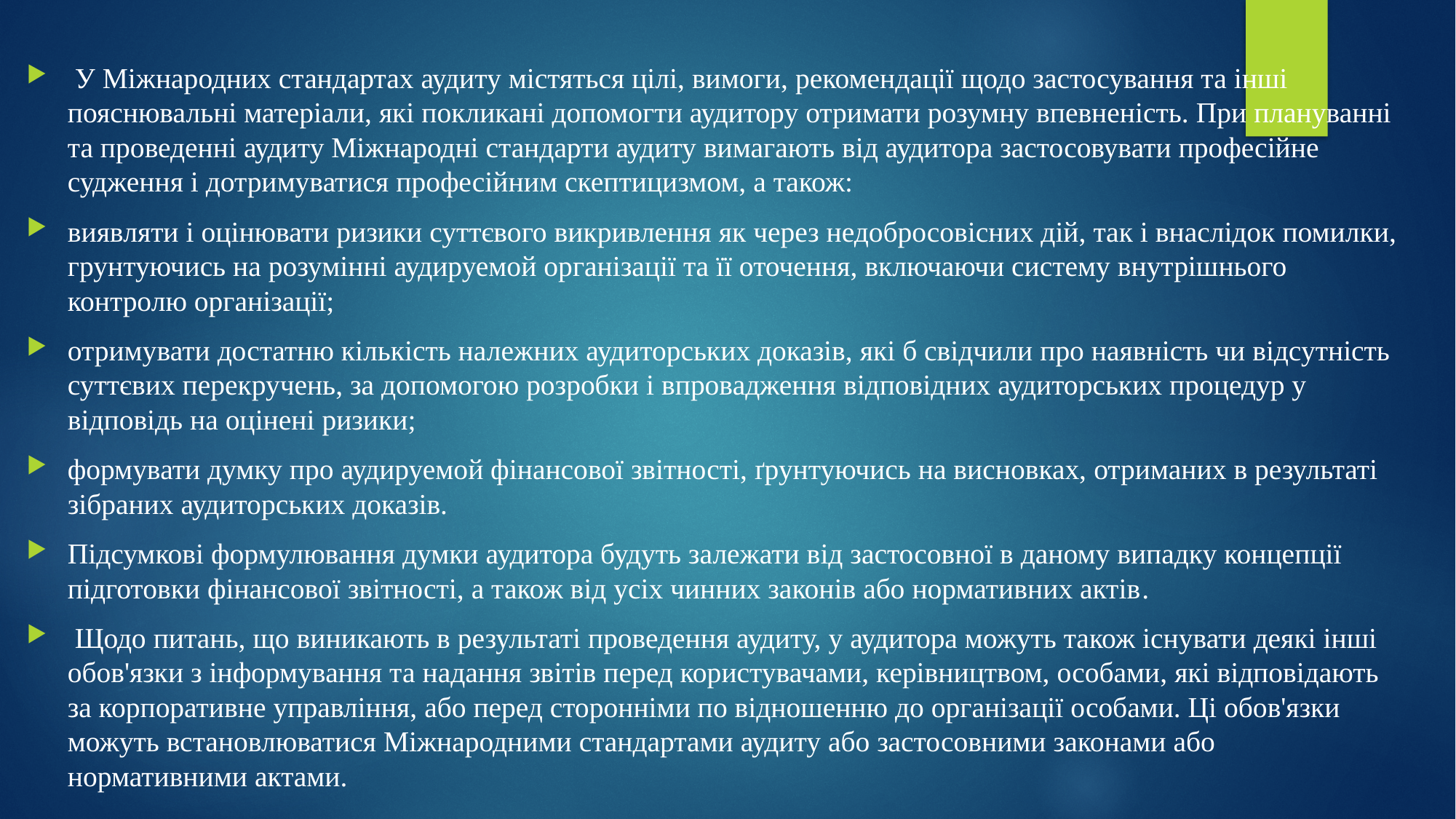

#
 У Міжнародних стандартах аудиту містяться цілі, вимоги, рекомендації щодо застосування та інші пояснювальні матеріали, які покликані допомогти аудитору отримати розумну впевненість. При плануванні та проведенні аудиту Міжнародні стандарти аудиту вимагають від аудитора застосовувати професійне судження і дотримуватися професійним скептицизмом, а також:
виявляти і оцінювати ризики суттєвого викривлення як через недобросовісних дій, так і внаслідок помилки, грунтуючись на розумінні аудируемой організації та її оточення, включаючи систему внутрішнього контролю організації;
отримувати достатню кількість належних аудиторських доказів, які б свідчили про наявність чи відсутність суттєвих перекручень, за допомогою розробки і впровадження відповідних аудиторських процедур у відповідь на оцінені ризики;
формувати думку про аудируемой фінансової звітності, ґрунтуючись на висновках, отриманих в результаті зібраних аудиторських доказів.
Підсумкові формулювання думки аудитора будуть залежати від застосовної в даному випадку концепції підготовки фінансової звітності, а також від усіх чинних законів або нормативних актів.
 Щодо питань, що виникають в результаті проведення аудиту, у аудитора можуть також існувати деякі інші обов'язки з інформування та надання звітів перед користувачами, керівництвом, особами, які відповідають за корпоративне управління, або перед сторонніми по відношенню до організації особами. Ці обов'язки можуть встановлюватися Міжнародними стандартами аудиту або застосовними законами або нормативними актами.